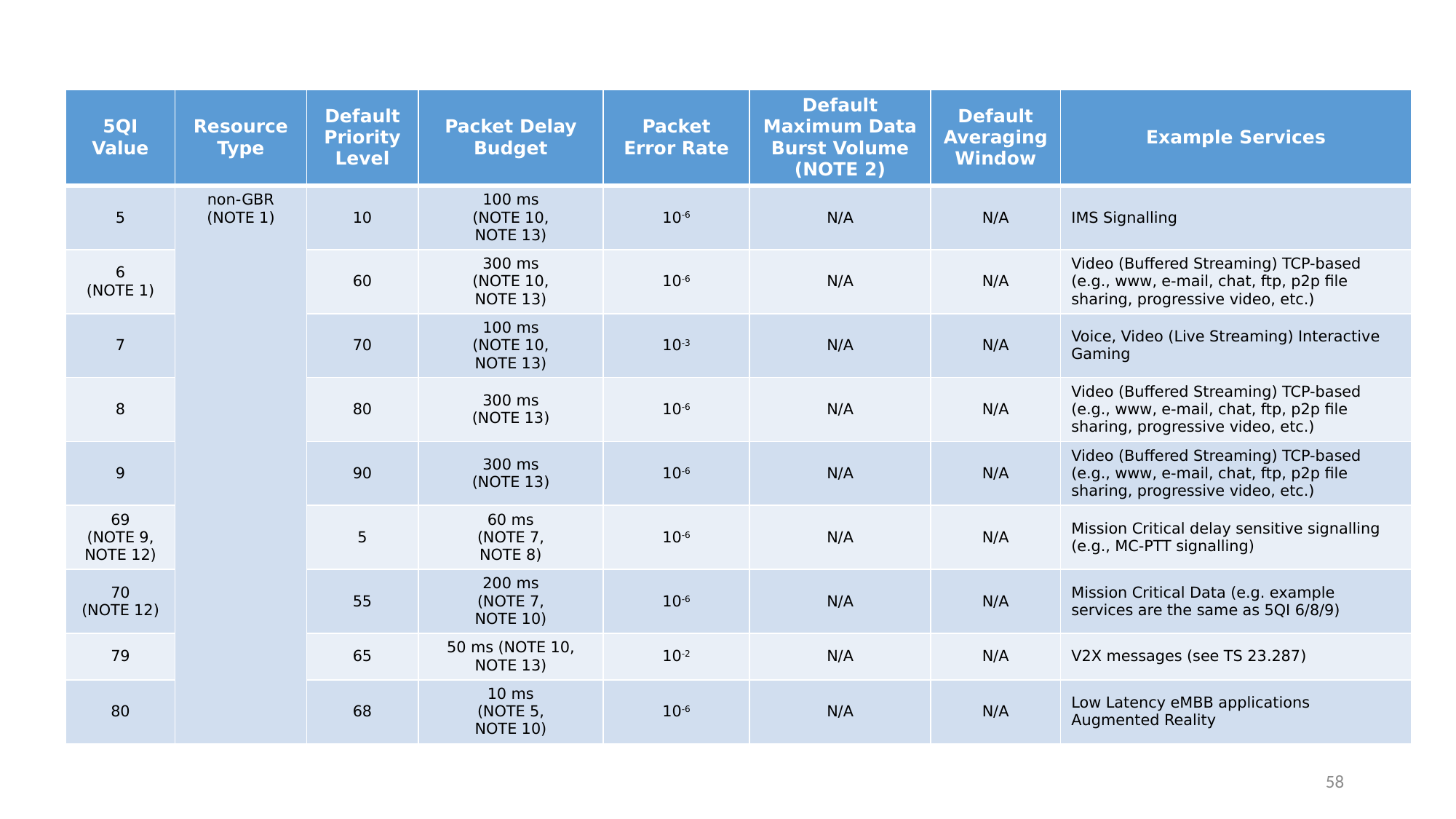

#
| 5QI Value | Resource Type | Default Priority Level | Packet Delay Budget | Packet Error Rate | Default Maximum Data Burst Volume (NOTE 2) | Default Averaging Window | Example Services |
| --- | --- | --- | --- | --- | --- | --- | --- |
| 5 | non-GBR (NOTE 1) | 10 | 100 ms (NOTE 10, NOTE 13) | 10-6 | N/A | N/A | IMS Signalling |
| 6 (NOTE 1) |  | 60 | 300 ms (NOTE 10, NOTE 13) | 10-6 | N/A | N/A | Video (Buffered Streaming) TCP-based (e.g., www, e-mail, chat, ftp, p2p file sharing, progressive video, etc.) |
| 7 |  | 70 | 100 ms (NOTE 10, NOTE 13) | 10-3 | N/A | N/A | Voice, Video (Live Streaming) Interactive Gaming |
| 8 |  | 80 | 300 ms (NOTE 13) | 10-6 | N/A | N/A | Video (Buffered Streaming) TCP-based (e.g., www, e-mail, chat, ftp, p2p file sharing, progressive video, etc.) |
| 9 |  | 90 | 300 ms (NOTE 13) | 10-6 | N/A | N/A | Video (Buffered Streaming) TCP-based (e.g., www, e-mail, chat, ftp, p2p file sharing, progressive video, etc.) |
| 69 (NOTE 9, NOTE 12) |  | 5 | 60 ms (NOTE 7, NOTE 8) | 10-6 | N/A | N/A | Mission Critical delay sensitive signalling (e.g., MC-PTT signalling) |
| 70 (NOTE 12) |  | 55 | 200 ms (NOTE 7, NOTE 10) | 10-6 | N/A | N/A | Mission Critical Data (e.g. example services are the same as 5QI 6/8/9) |
| 79 |  | 65 | 50 ms (NOTE 10, NOTE 13) | 10-2 | N/A | N/A | V2X messages (see TS 23.287) |
| 80 |  | 68 | 10 ms (NOTE 5, NOTE 10) | 10-6 | N/A | N/A | Low Latency eMBB applications Augmented Reality |
58